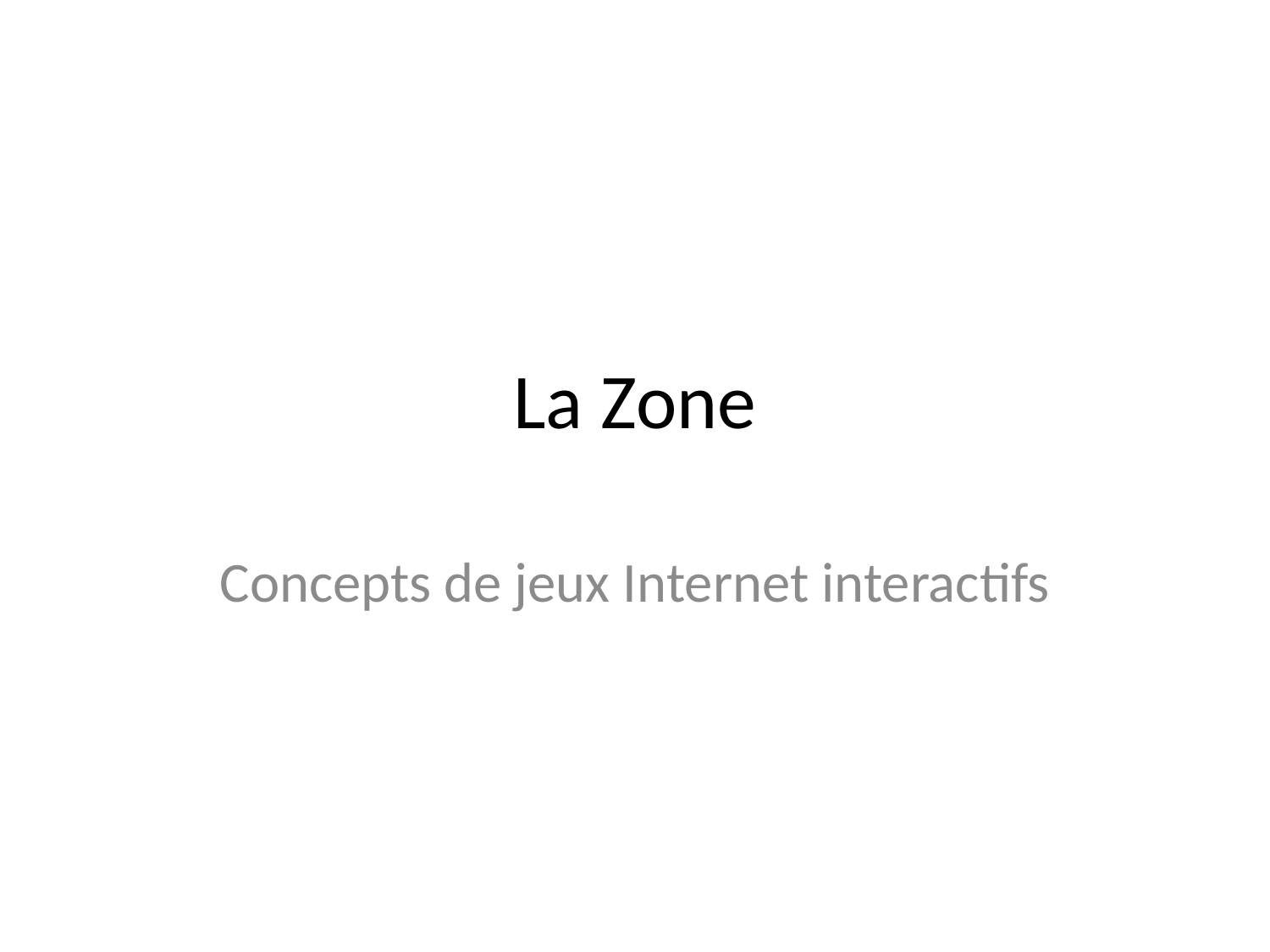

# La Zone
Concepts de jeux Internet interactifs